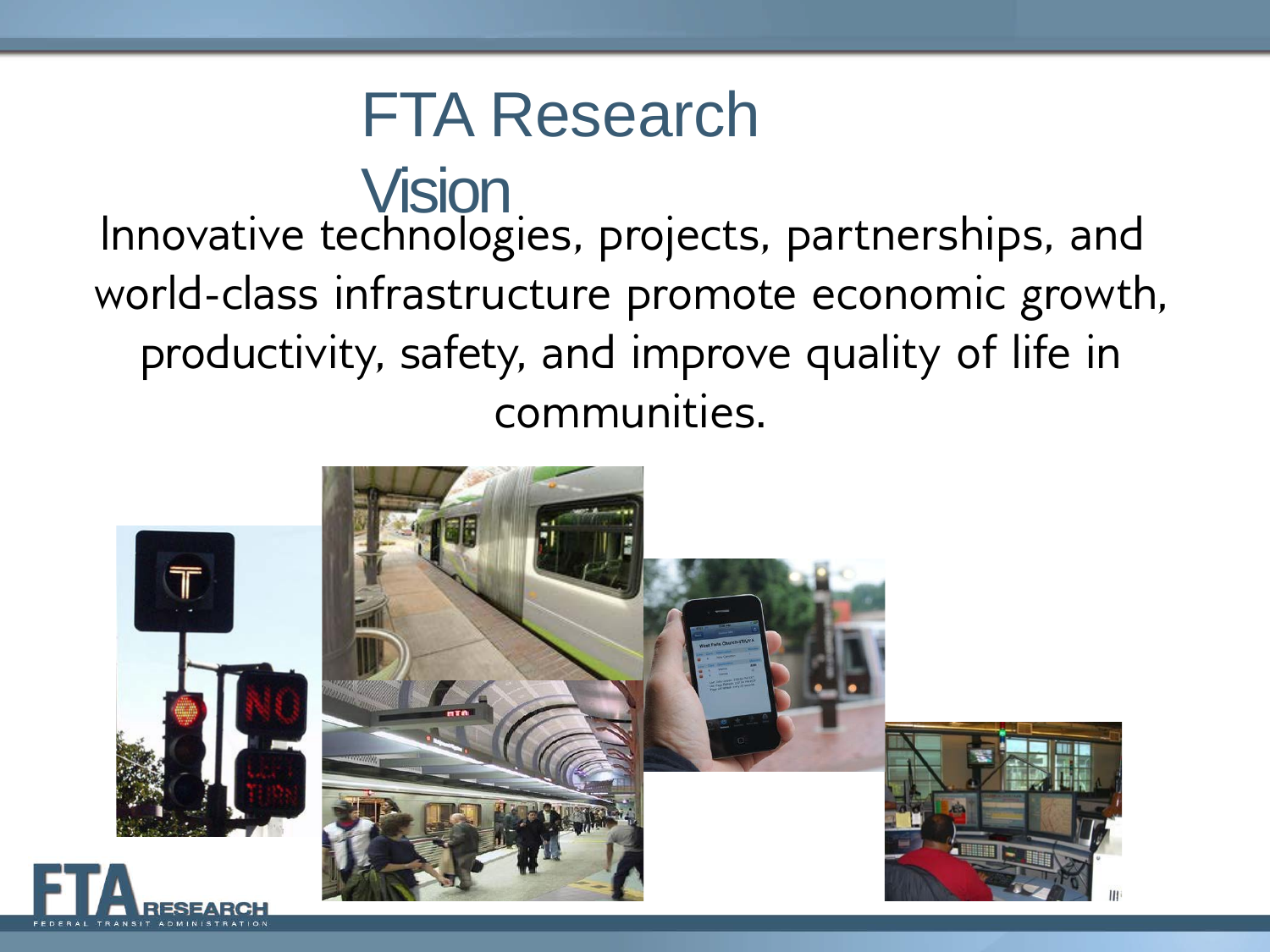

# FTA Research  Vision
Innovative technologies, projects, partnerships, and  world-class infrastructure promote economic growth,  productivity, safety, and improve quality of life in  communities.